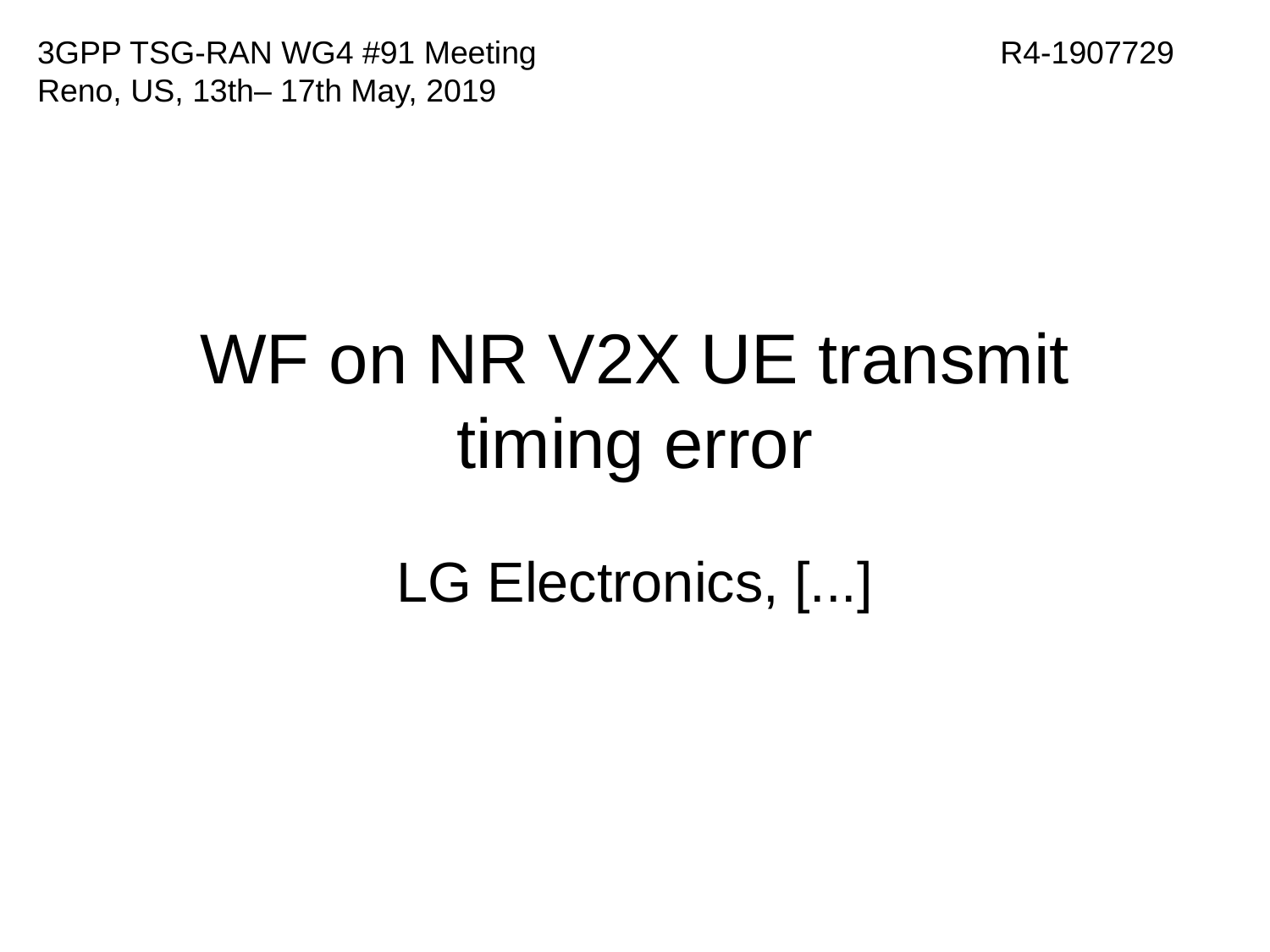

3GPP TSG-RAN WG4 #91 Meeting
Reno, US, 13th– 17th May, 2019
R4-1907729
# WF on NR V2X UE transmit timing error
LG Electronics, [...]